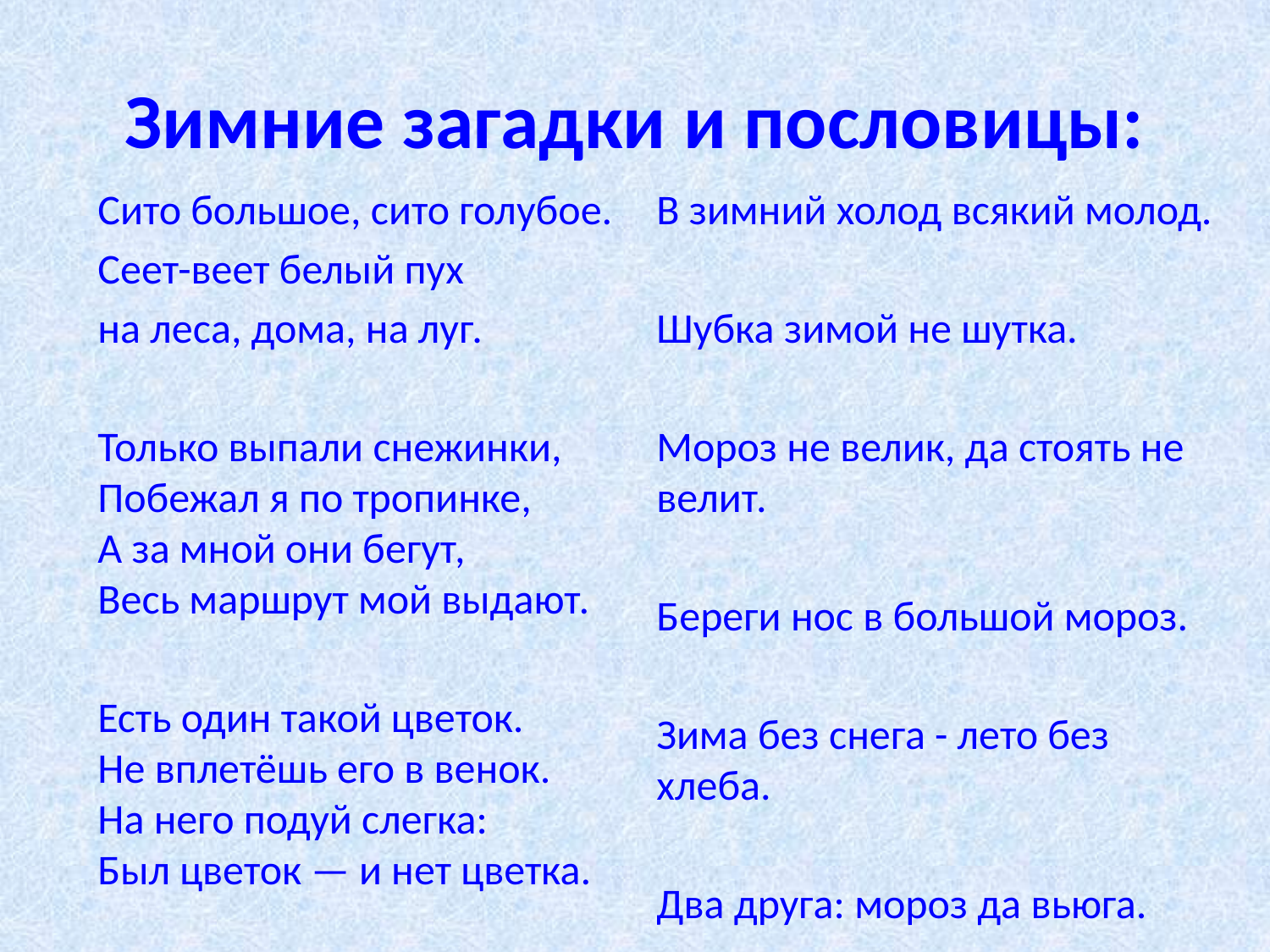

# Зимние загадки и пословицы:
Сито большое, сито голубое.
Сеет-веет белый пух
на леса, дома, на луг.

Только выпали снежинки,
Побежал я по тропинке,
А за мной они бегут,
Весь маршрут мой выдают.

Есть один такой цветок.
Не вплетёшь его в венок.
На него подуй слегка:
Был цветок — и нет цветка.

В зимний холод всякий молод.

Шубка зимой не шутка.

Мороз не велик, да стоять не велит.

Береги нос в большой мороз.

Зима без снега - лето без хлеба.

Два друга: мороз да вьюга.